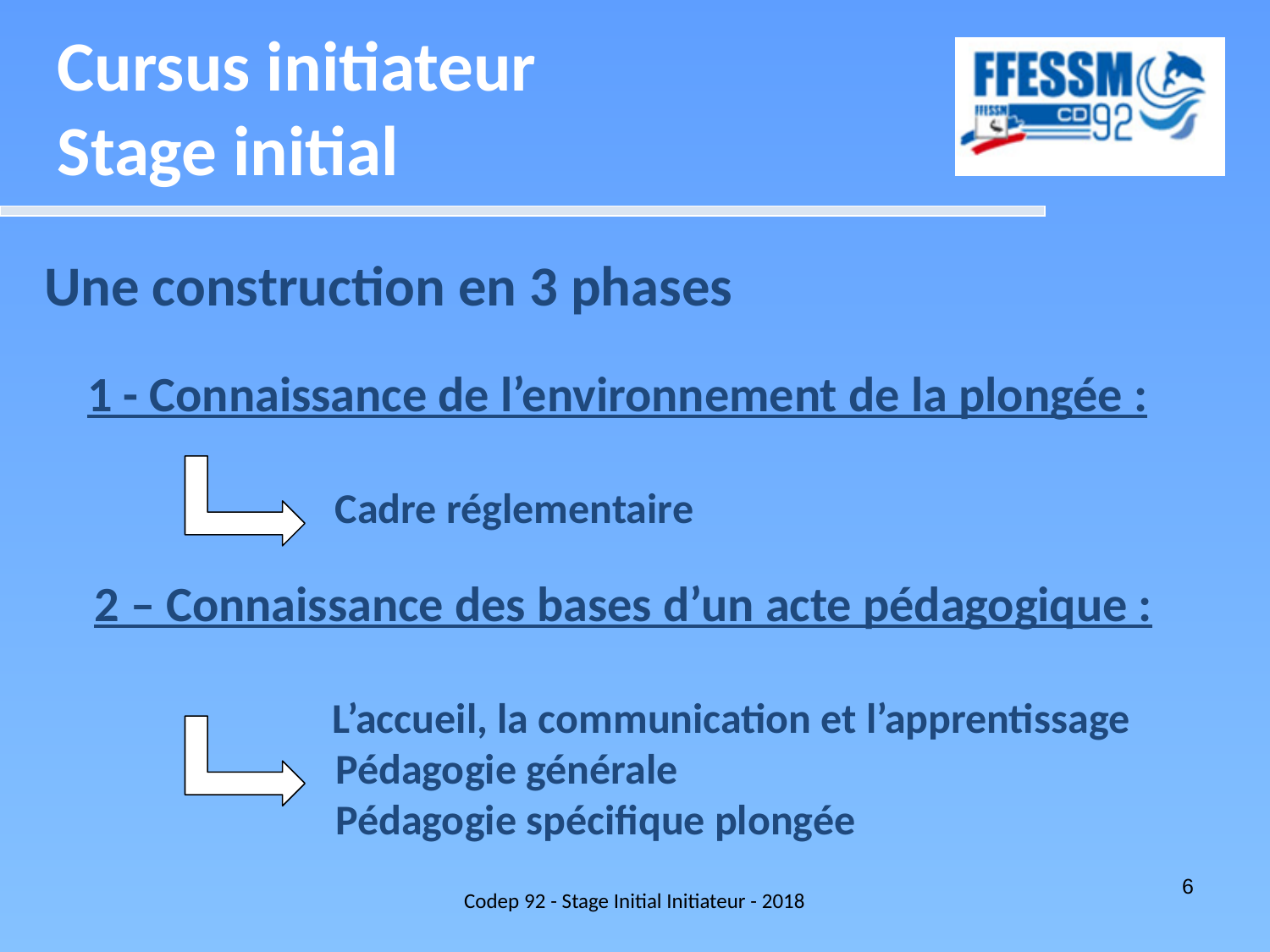

Cursus initiateur
Stage initial
Une construction en 3 phases
1 - Connaissance de l’environnement de la plongée :

                          Cadre réglementaire

2 – Connaissance des bases d’un acte pédagogique :

                         L’accueil, la communication et l’apprentissage
	            Pédagogie générale
	            Pédagogie spécifique plongée

Codep 92 - Stage Initial Initiateur - 2018
6